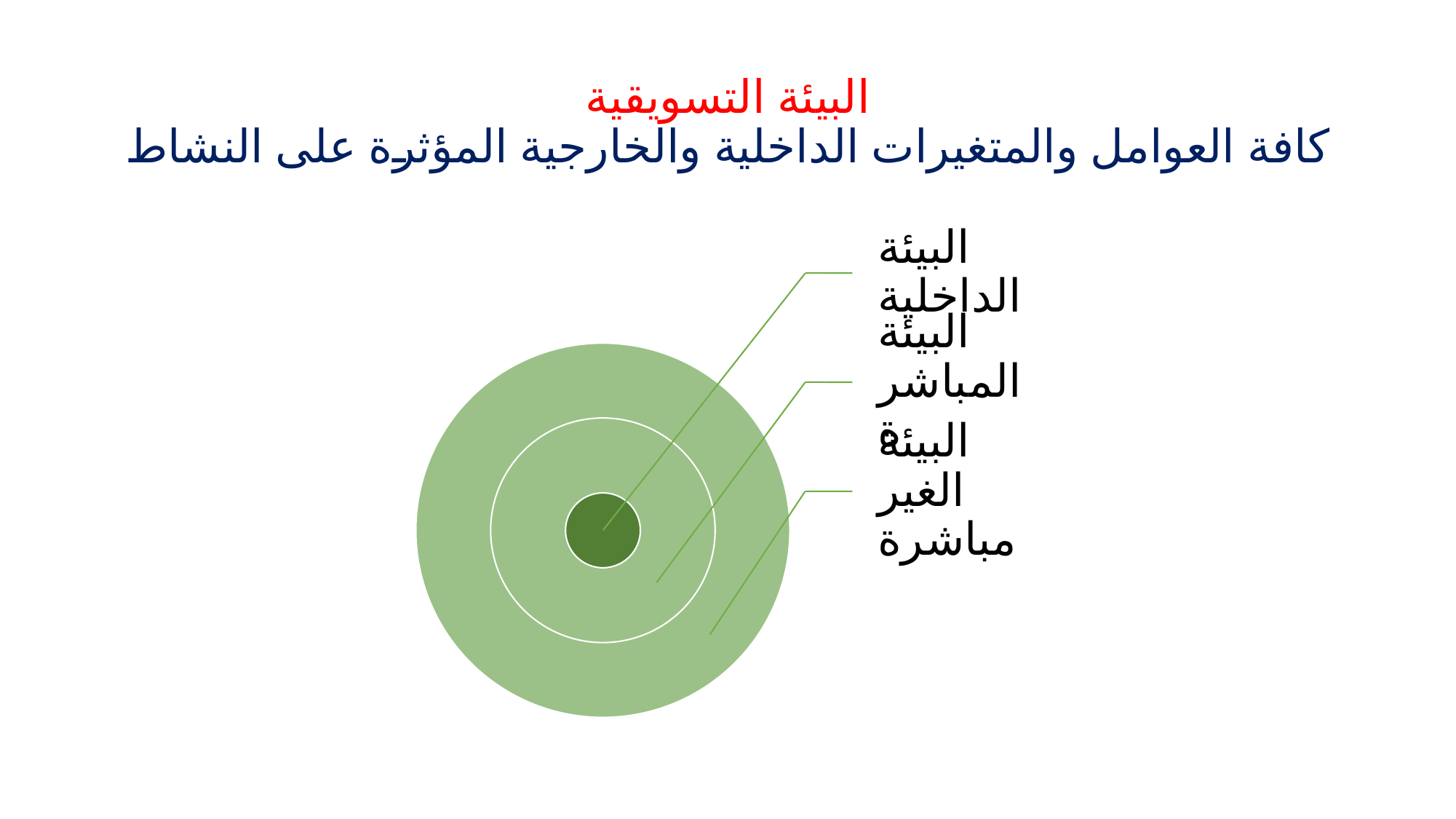

# البيئة التسويقية كافة العوامل والمتغيرات الداخلية والخارجية المؤثرة على النشاط
البيئة الداخلية
البيئة المباشرة
البيئة الغير مباشرة